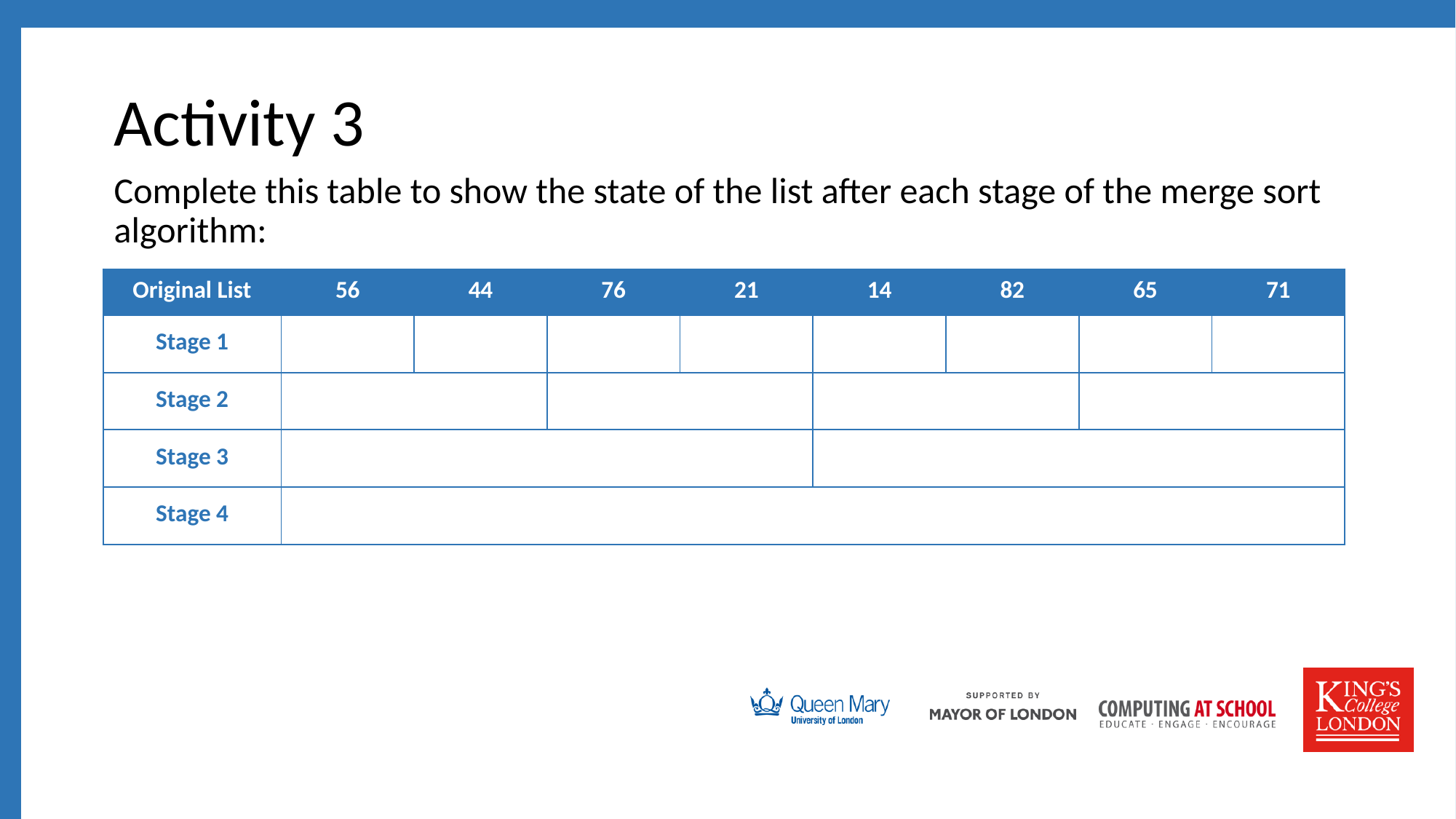

# Activity 3
Complete this table to show the state of the list after each stage of the merge sort algorithm:
| Original List | 56 | 44 | 76 | 21 | 14 | 82 | 65 | 71 |
| --- | --- | --- | --- | --- | --- | --- | --- | --- |
| Stage 1 |  |  |  |  |  |  |  |  |
| Stage 2 |  |  |  |  |  |  |  |  |
| Stage 3 |  |  |  |  |  |  |  |  |
| Stage 4 |  |  |  |  |  |  |  |  |